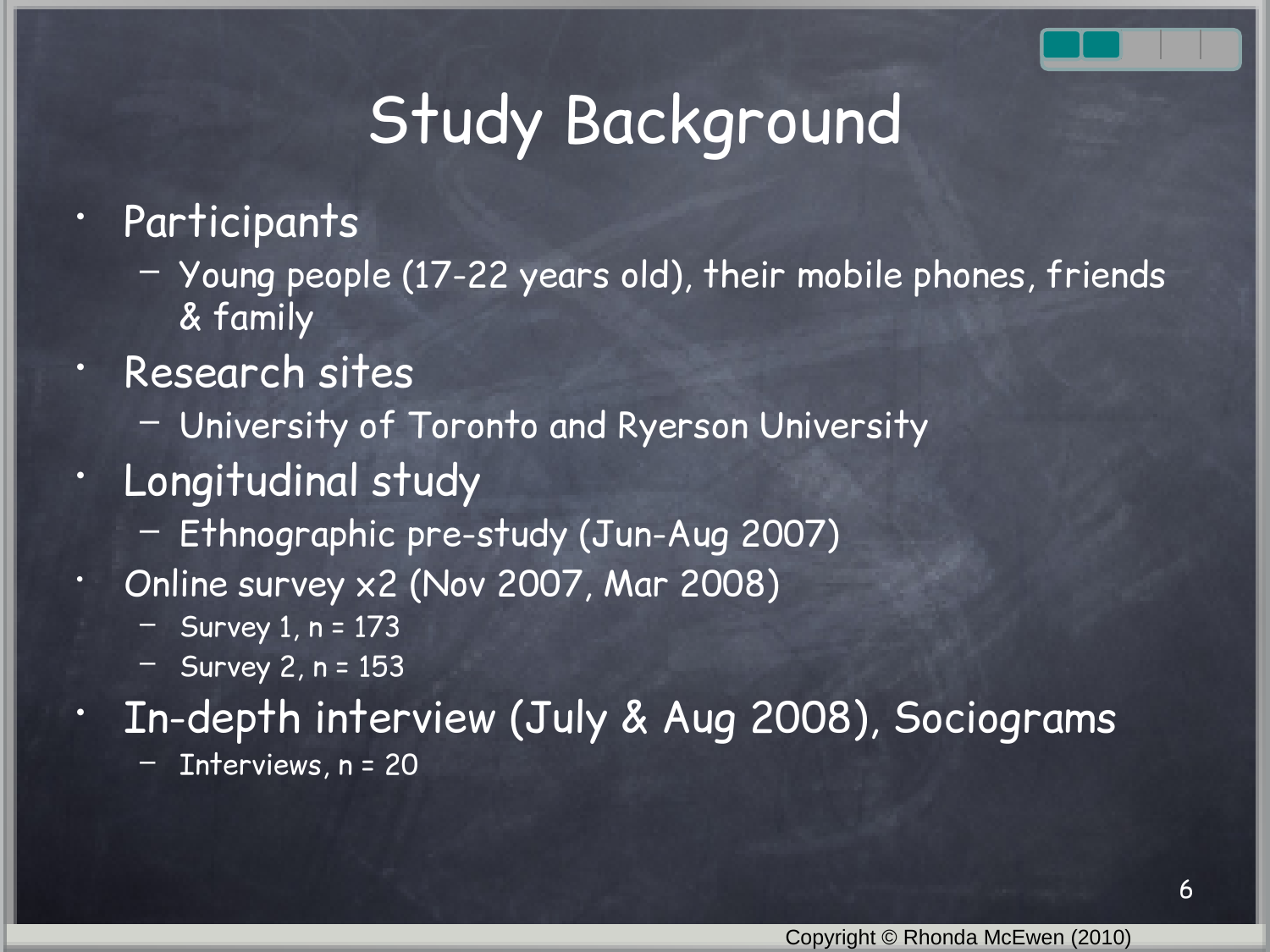

# Study Background
Participants
Young people (17-22 years old), their mobile phones, friends & family
Research sites
University of Toronto and Ryerson University
Longitudinal study
Ethnographic pre-study (Jun-Aug 2007)
Online survey x2 (Nov 2007, Mar 2008)
Survey 1, n = 173
Survey 2, n = 153
In-depth interview (July & Aug 2008), Sociograms
Interviews, n = 20
6